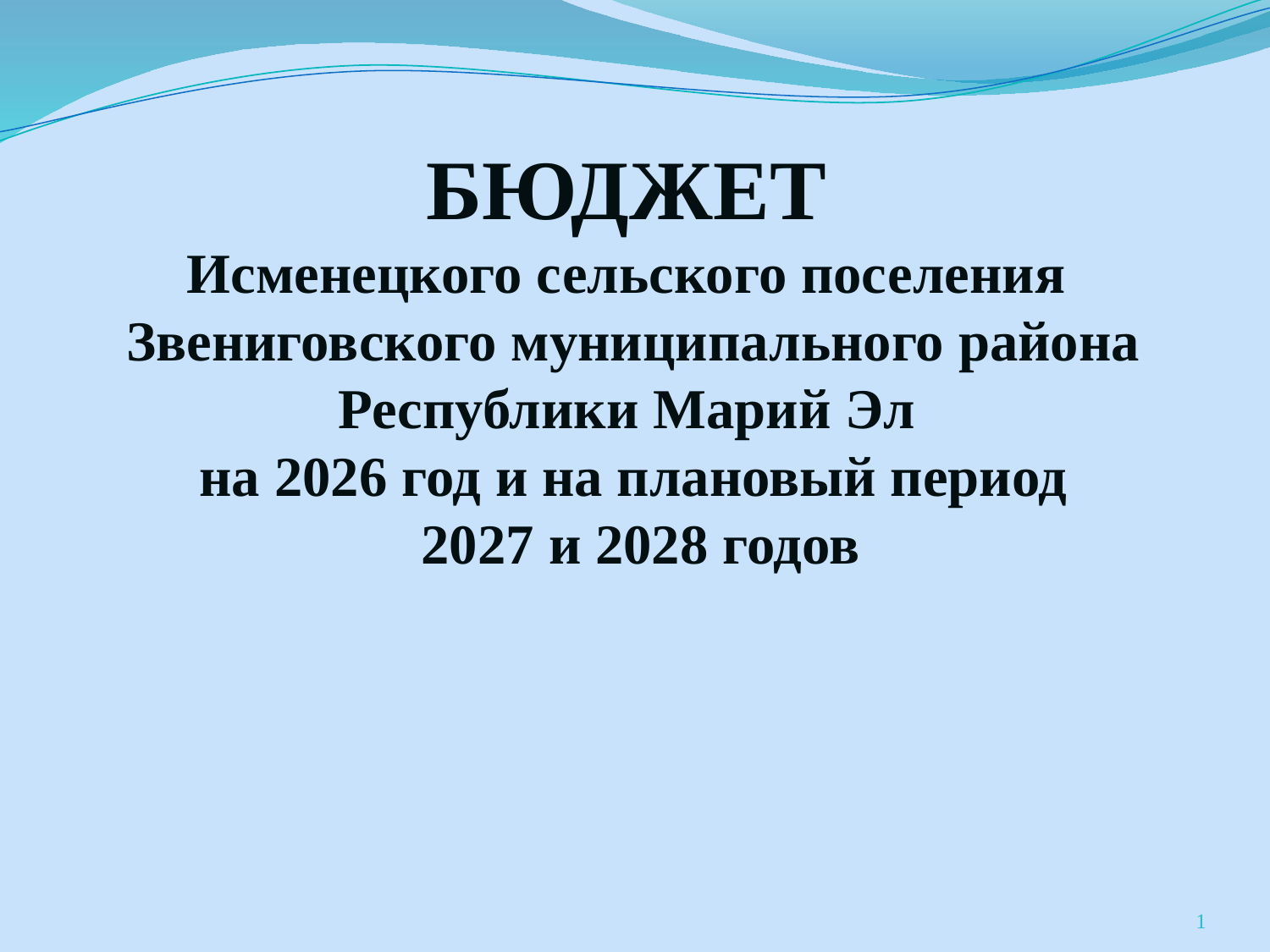

# БЮДЖЕТ Исменецкого сельского поселения Звениговского муниципального района Республики Марий Эл на 2026 год и на плановый период 2027 и 2028 годов
1